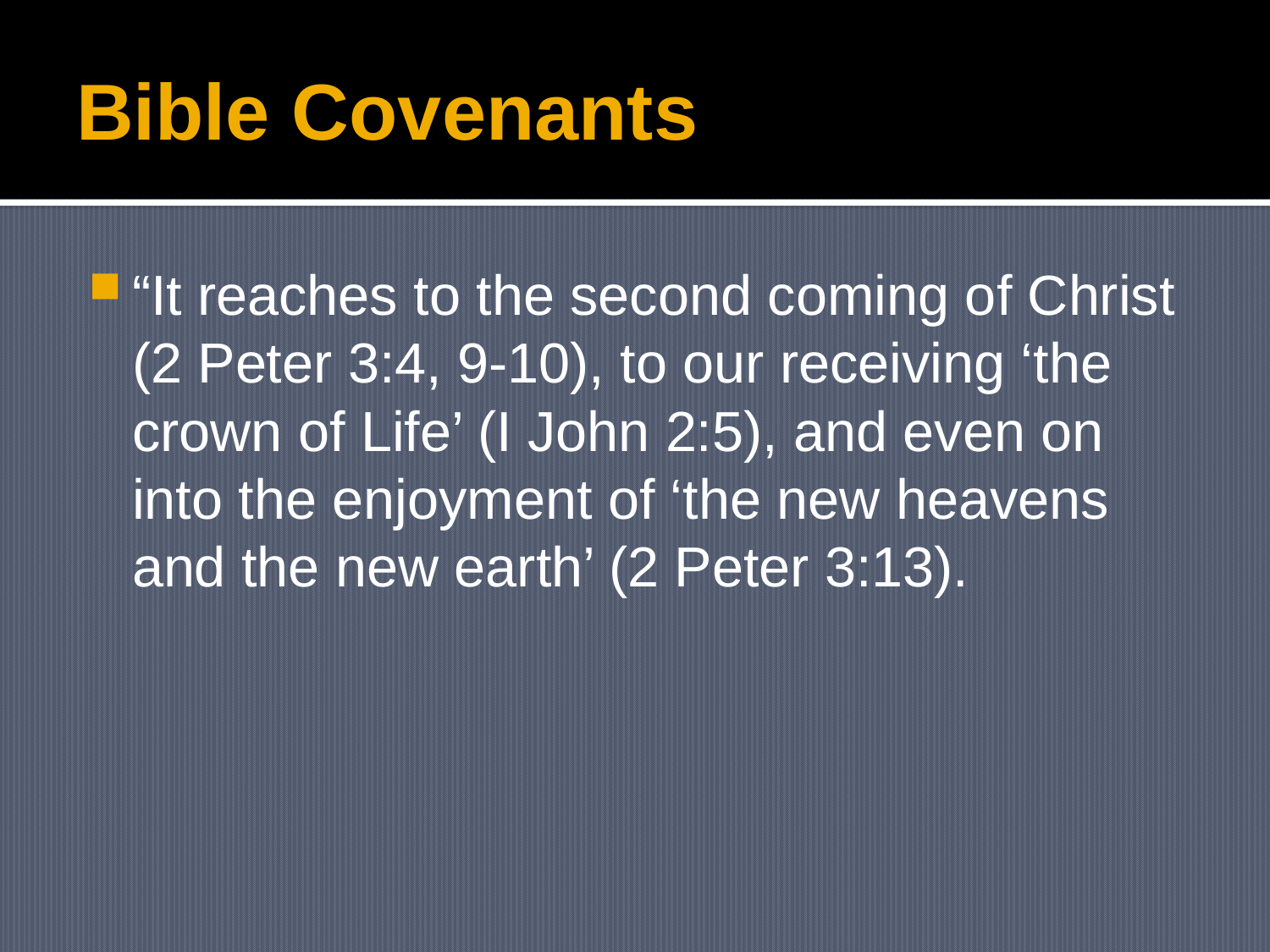

# Bible Covenants
“It reaches to the second coming of Christ (2 Peter 3:4, 9-10), to our receiving ‘the crown of Life’ (I John 2:5), and even on into the enjoyment of ‘the new heavens and the new earth’ (2 Peter 3:13).